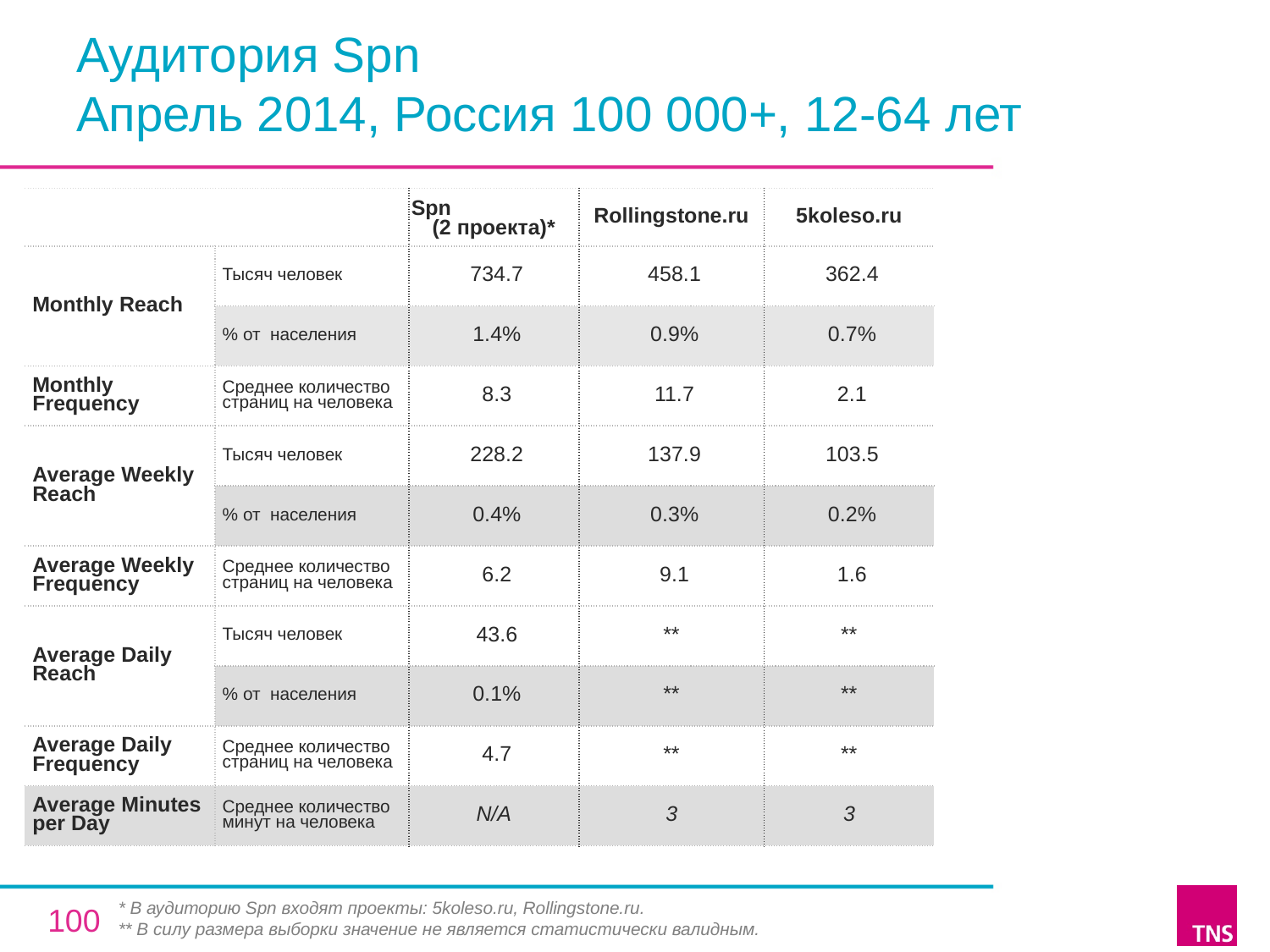

# Аудитория Spn Апрель 2014, Россия 100 000+, 12-64 лет
|  |  | Spn (2 проекта)\* | Rollingstone.ru | 5koleso.ru |
| --- | --- | --- | --- | --- |
| Monthly Reach | Тысяч человек | 734.7 | 458.1 | 362.4 |
|  | % от населения | 1.4% | 0.9% | 0.7% |
| Monthly Frequency | Среднее количество страниц на человека | 8.3 | 11.7 | 2.1 |
| Average Weekly Reach | Тысяч человек | 228.2 | 137.9 | 103.5 |
|  | % от населения | 0.4% | 0.3% | 0.2% |
| Average Weekly Frequency | Среднее количество страниц на человека | 6.2 | 9.1 | 1.6 |
| Average Daily Reach | Тысяч человек | 43.6 | \*\* | \*\* |
|  | % от населения | 0.1% | \*\* | \*\* |
| Average Daily Frequency | Среднее количество страниц на человека | 4.7 | \*\* | \*\* |
| Average Minutes per Day | Среднее количество минут на человека | N/A | 3 | 3 |
* В аудиторию Spn входят проекты: 5koleso.ru, Rollingstone.ru.
** В силу размера выборки значение не является статистически валидным.
100